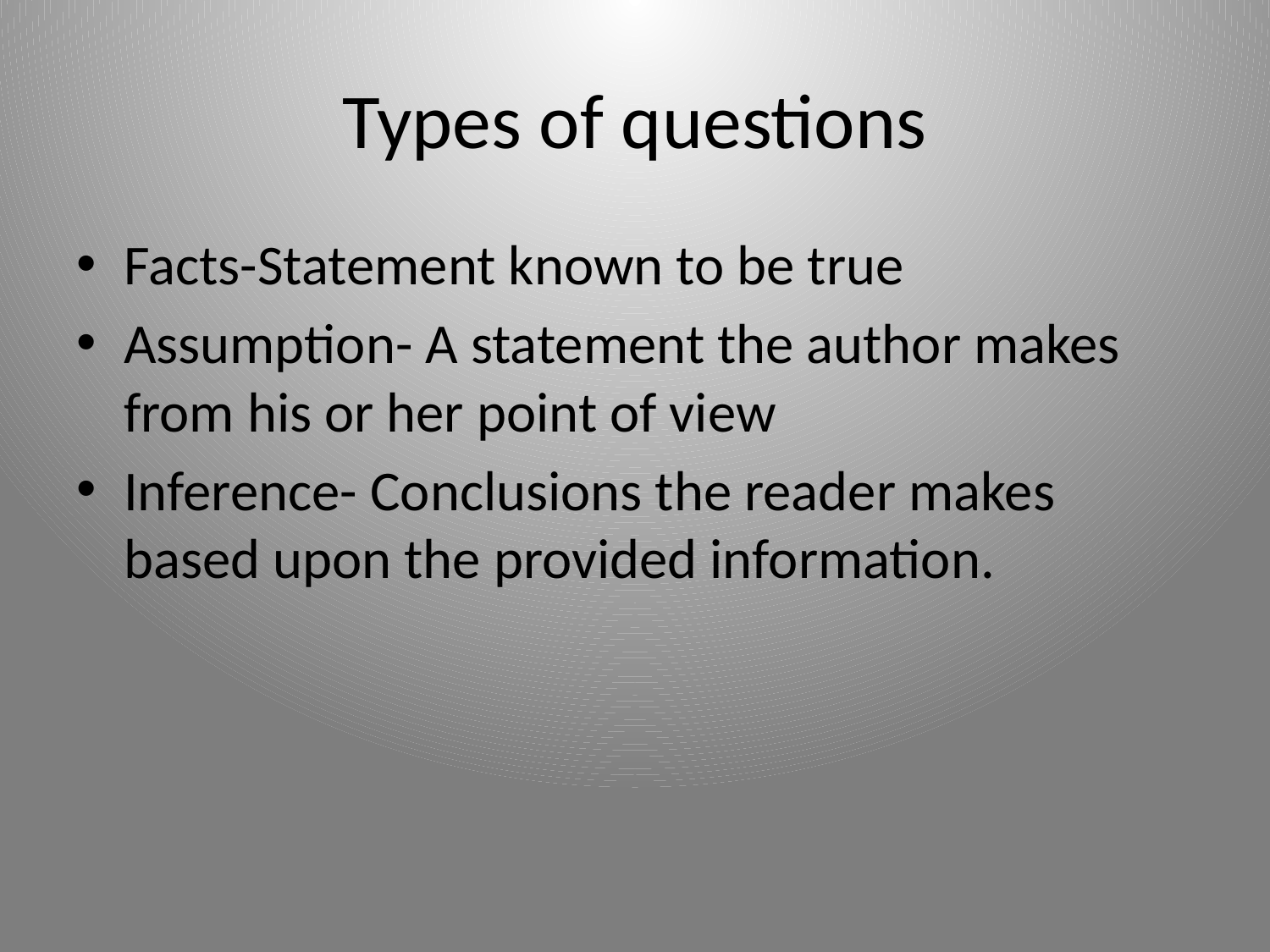

# Types of questions
Facts-Statement known to be true
Assumption- A statement the author makes from his or her point of view
Inference- Conclusions the reader makes based upon the provided information.